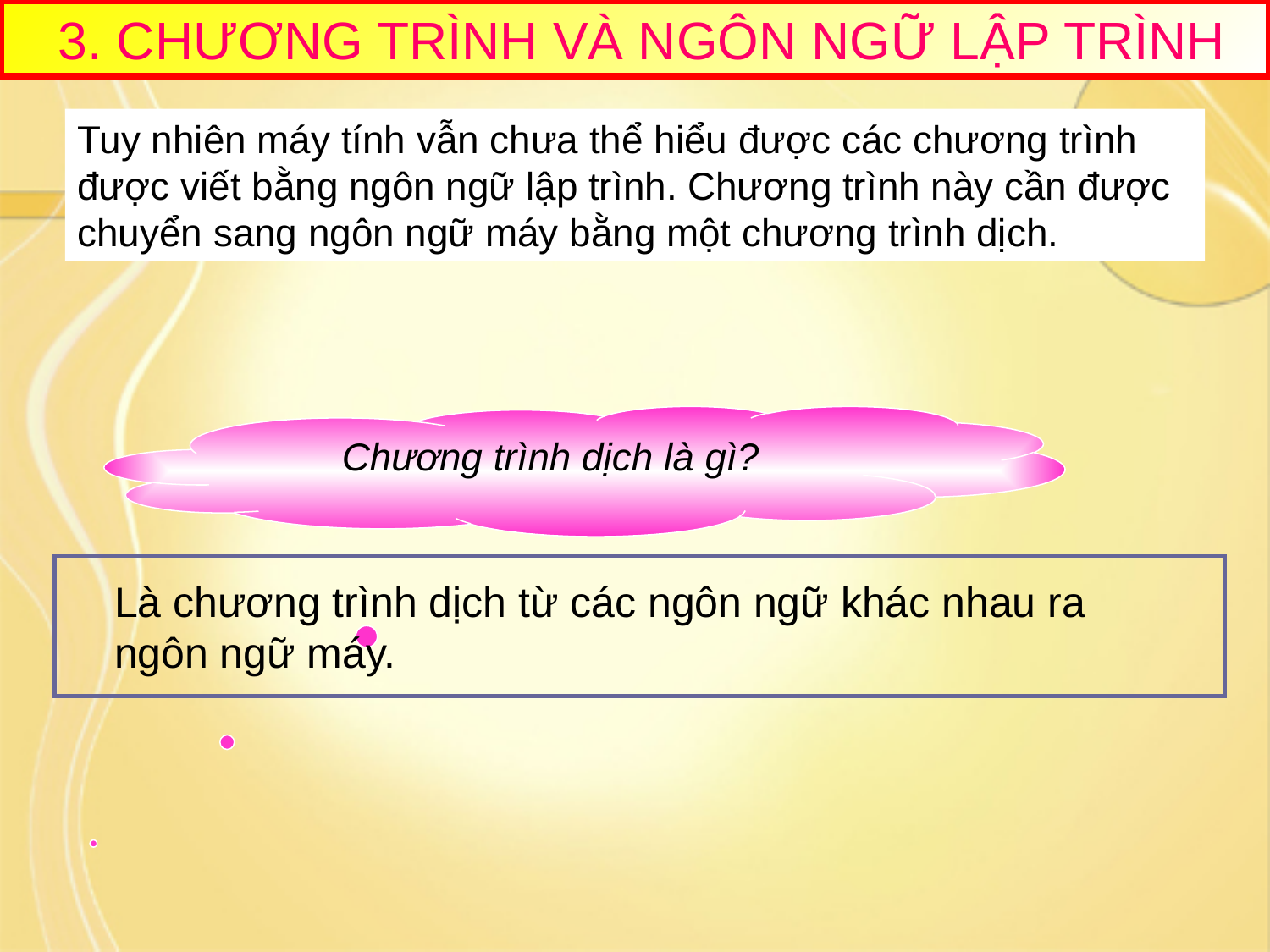

3. CHƯƠNG TRÌNH VÀ NGÔN NGỮ LẬP TRÌNH
Tuy nhiên máy tính vẫn chưa thể hiểu được các chương trình được viết bằng ngôn ngữ lập trình. Chương trình này cần được chuyển sang ngôn ngữ máy bằng một chương trình dịch.
Chương trình dịch là gì?

Là chương trình dịch từ các ngôn ngữ khác nhau ra ngôn ngữ máy.